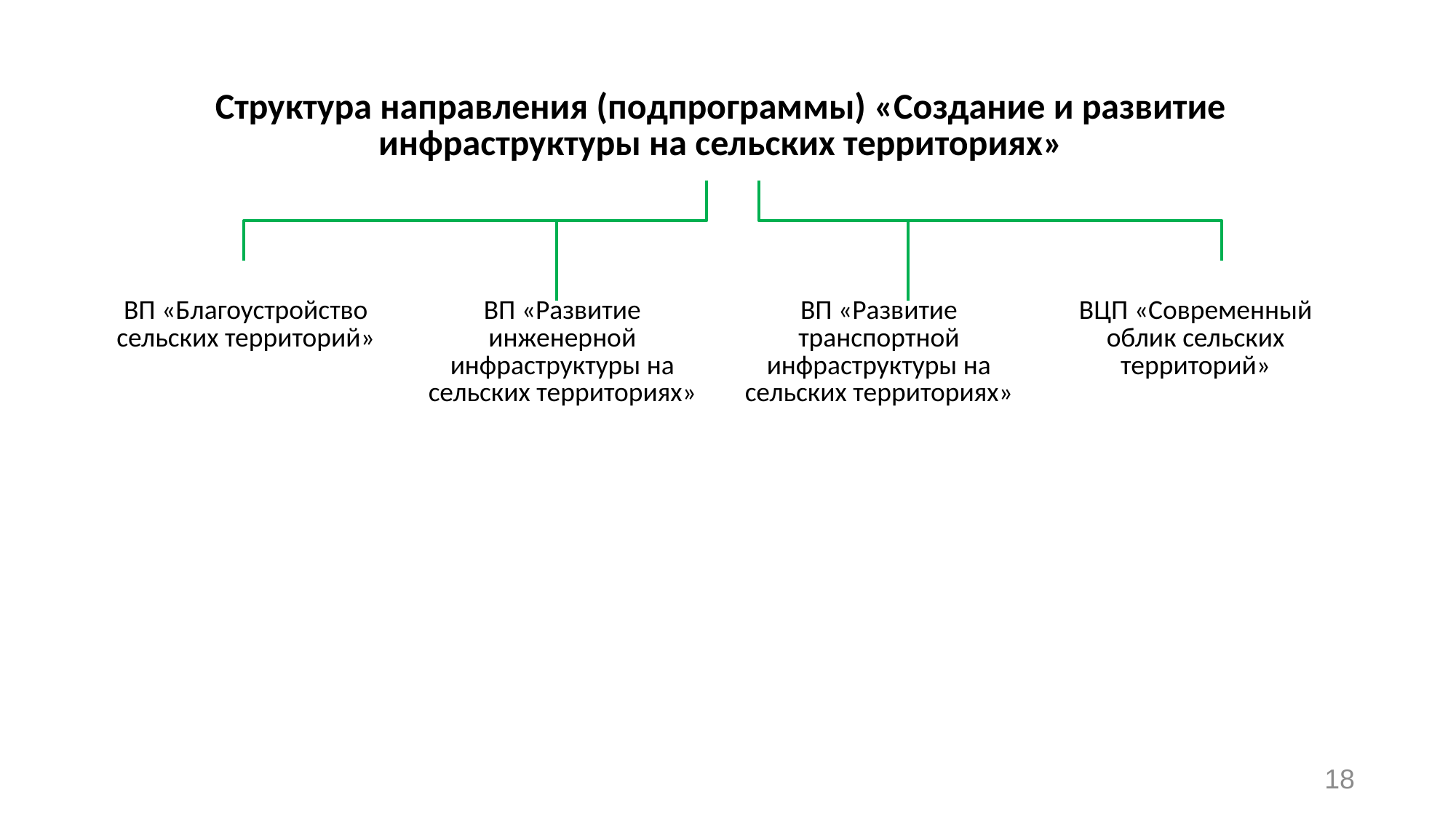

| Структура направления (подпрограммы) «Создание и развитие инфраструктуры на сельских территориях» |  |  |  |
| --- | --- | --- | --- |
| ВП «Благоустройство сельских территорий» | ВП «Развитие инженерной инфраструктуры на сельских территориях» | ВП «Развитие транспортной инфраструктуры на сельских территориях» | ВЦП «Современный облик сельских территорий» |

18